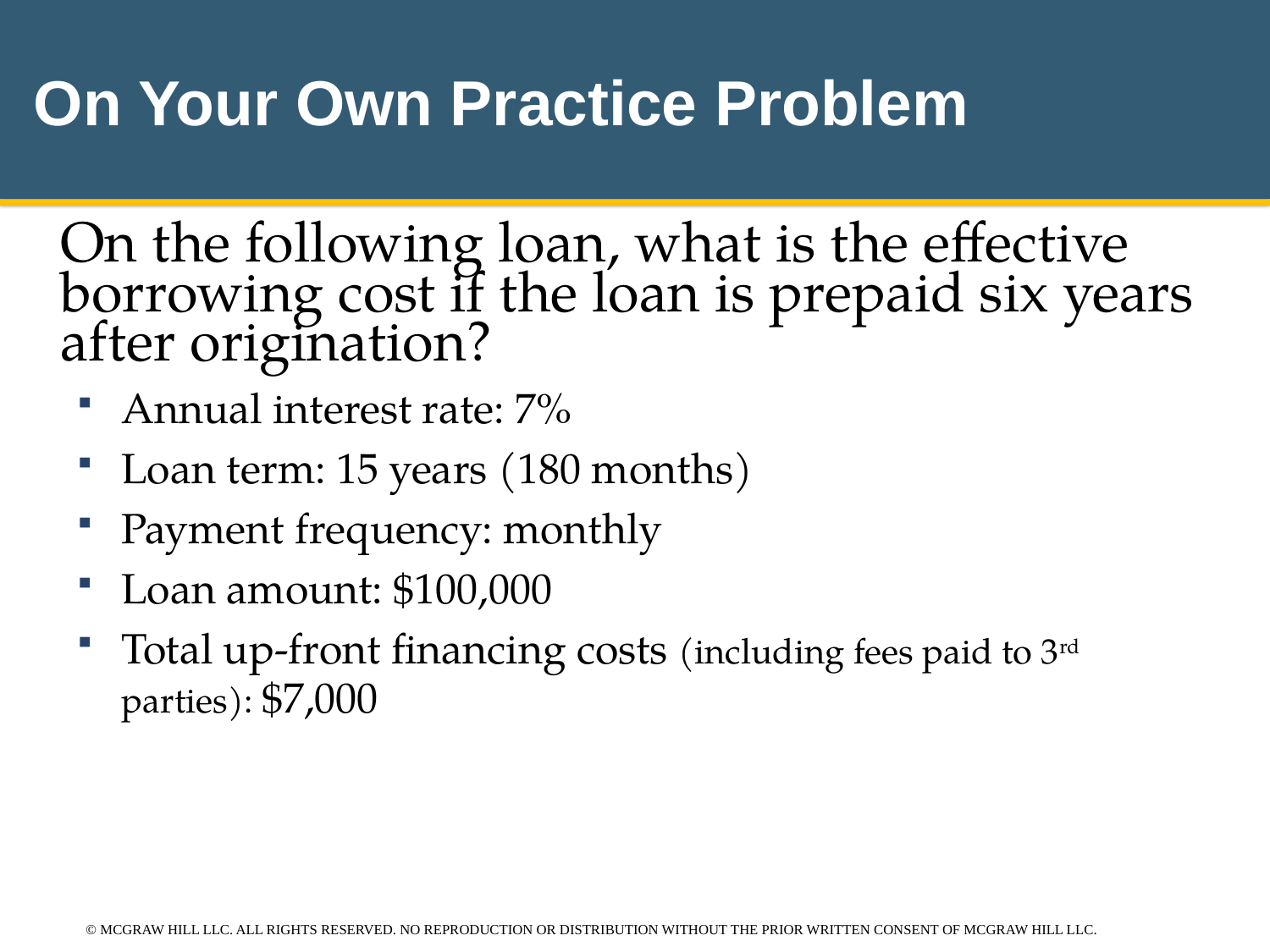

# On Your Own Practice Problem
On the following loan, what is the effective borrowing cost if the loan is prepaid six years after origination?
Annual interest rate: 7%
Loan term: 15 years (180 months)
Payment frequency: monthly
Loan amount: $100,000
Total up-front financing costs (including fees paid to 3rd parties): $7,000

© MCGRAW HILL LLC. ALL RIGHTS RESERVED. NO REPRODUCTION OR DISTRIBUTION WITHOUT THE PRIOR WRITTEN CONSENT OF MCGRAW HILL LLC.